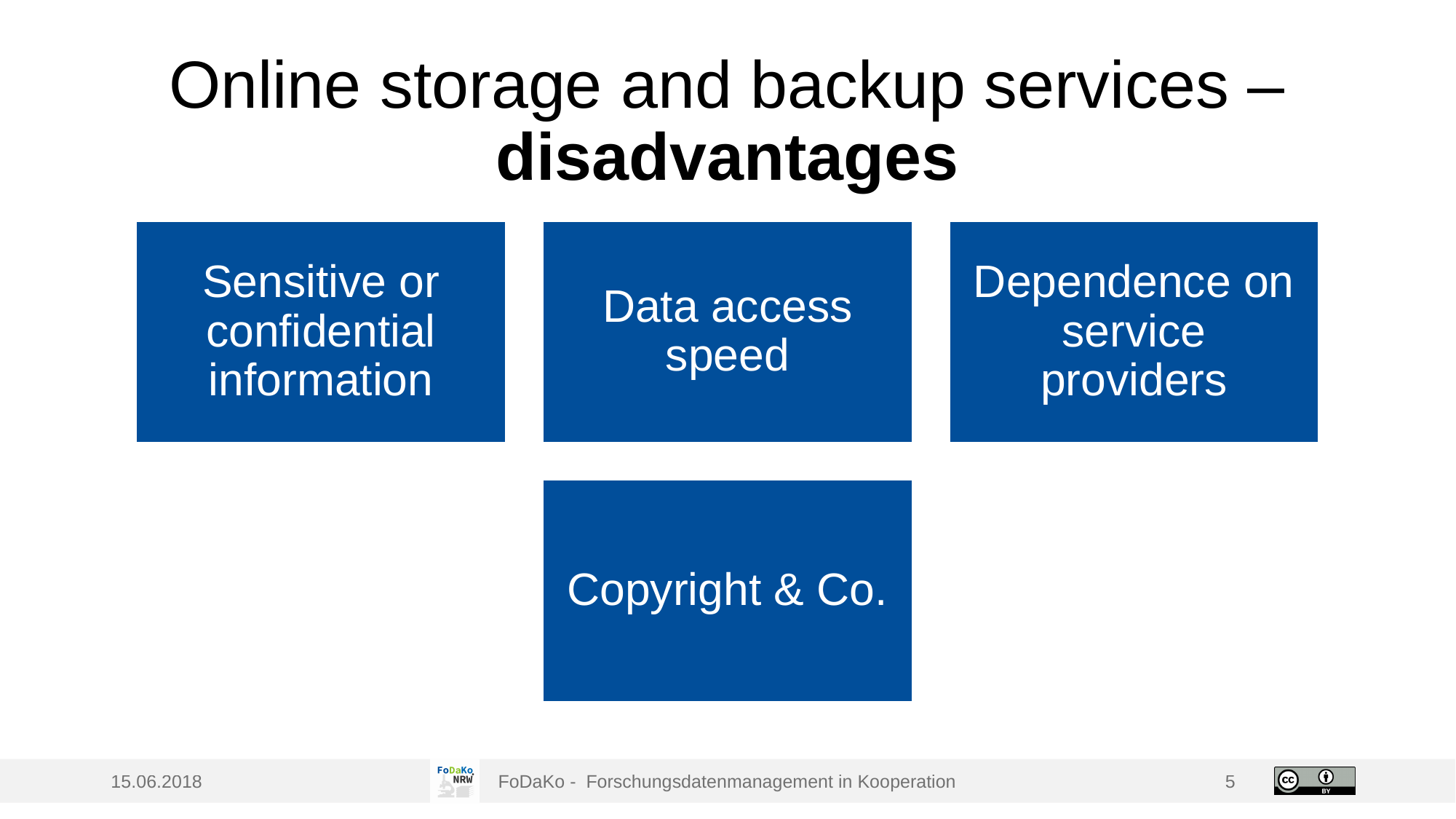

# Online storage and backup services – disadvantages
Sensitive or confidential information
Data access speed
Dependence on service providers
Copyright & Co.

15.06.2018
FoDaKo -  Forschungsdatenmanagement in Kooperation
5